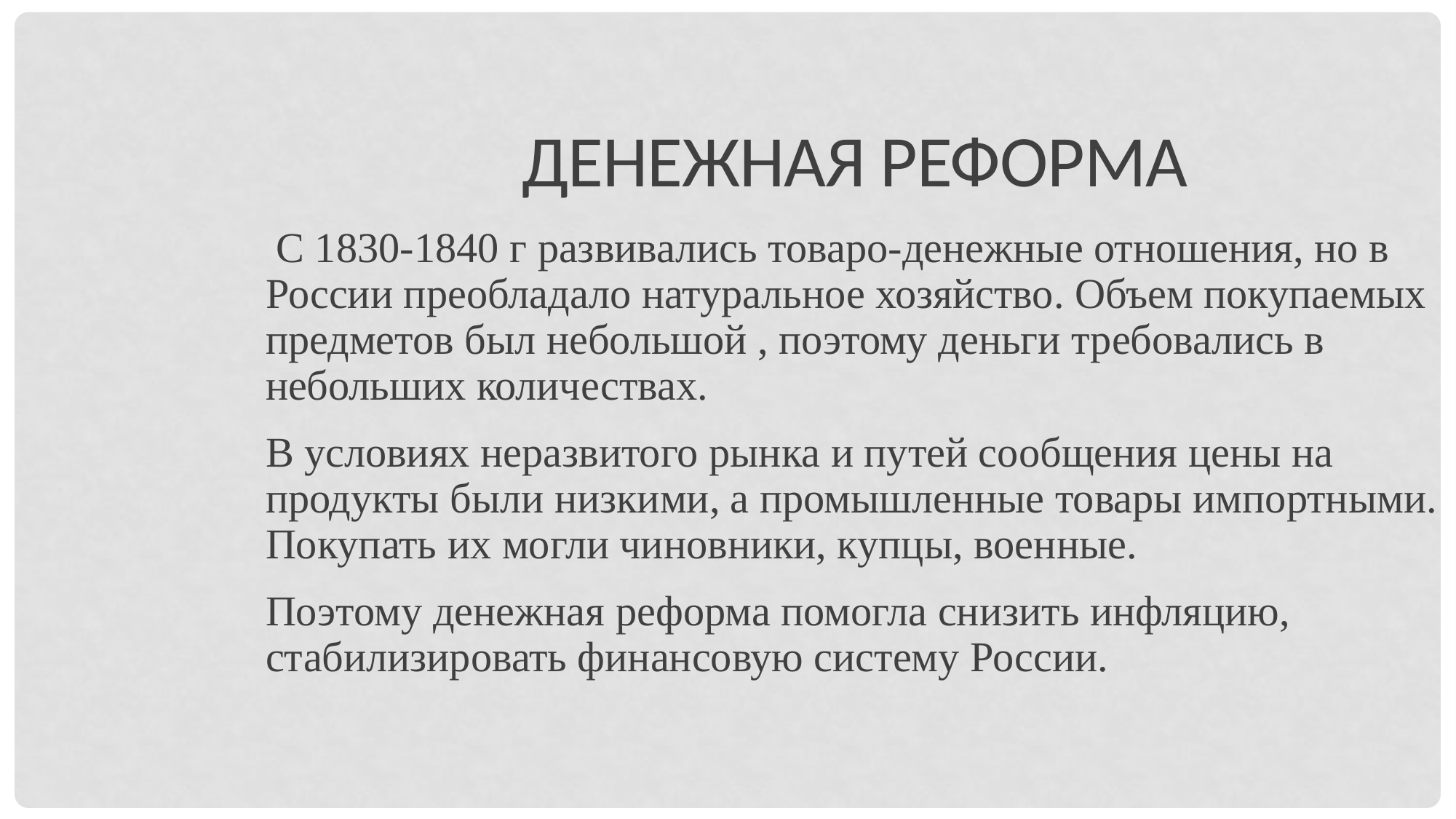

денежная реформа
 С 1830-1840 г развивались товаро-денежные отношения, но в России преобладало натуральное хозяйство. Объем покупаемых предметов был небольшой , поэтому деньги требовались в небольших количествах.
В условиях неразвитого рынка и путей сообщения цены на продукты были низкими, а промышленные товары импортными. Покупать их могли чиновники, купцы, военные.
Поэтому денежная реформа помогла снизить инфляцию, стабилизировать финансовую систему России.